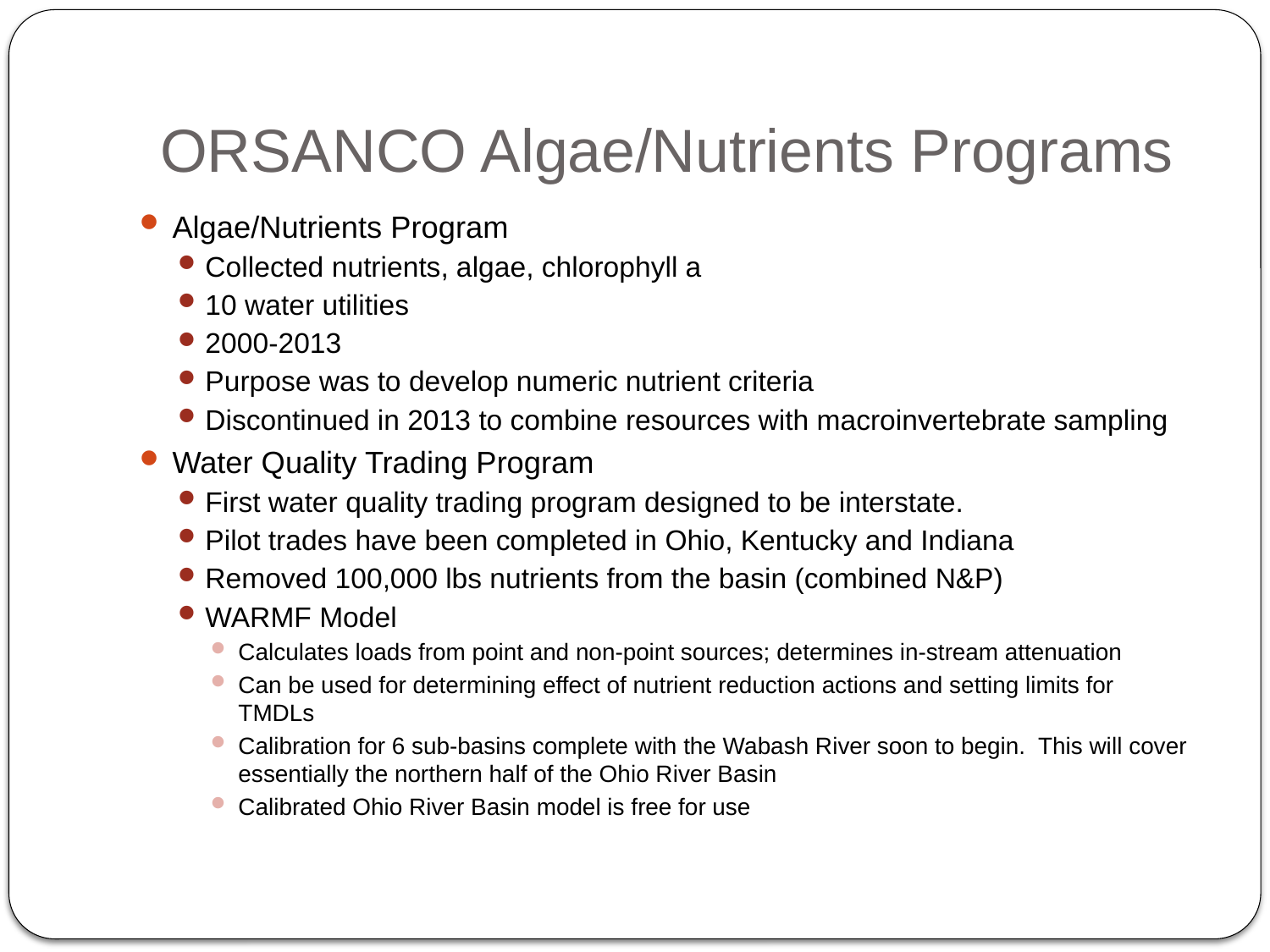

# ORSANCO Algae/Nutrients Programs
Algae/Nutrients Program
Collected nutrients, algae, chlorophyll a
10 water utilities
2000-2013
Purpose was to develop numeric nutrient criteria
Discontinued in 2013 to combine resources with macroinvertebrate sampling
Water Quality Trading Program
First water quality trading program designed to be interstate.
Pilot trades have been completed in Ohio, Kentucky and Indiana
Removed 100,000 lbs nutrients from the basin (combined N&P)
WARMF Model
Calculates loads from point and non-point sources; determines in-stream attenuation
Can be used for determining effect of nutrient reduction actions and setting limits for TMDLs
Calibration for 6 sub-basins complete with the Wabash River soon to begin.  This will cover essentially the northern half of the Ohio River Basin
Calibrated Ohio River Basin model is free for use